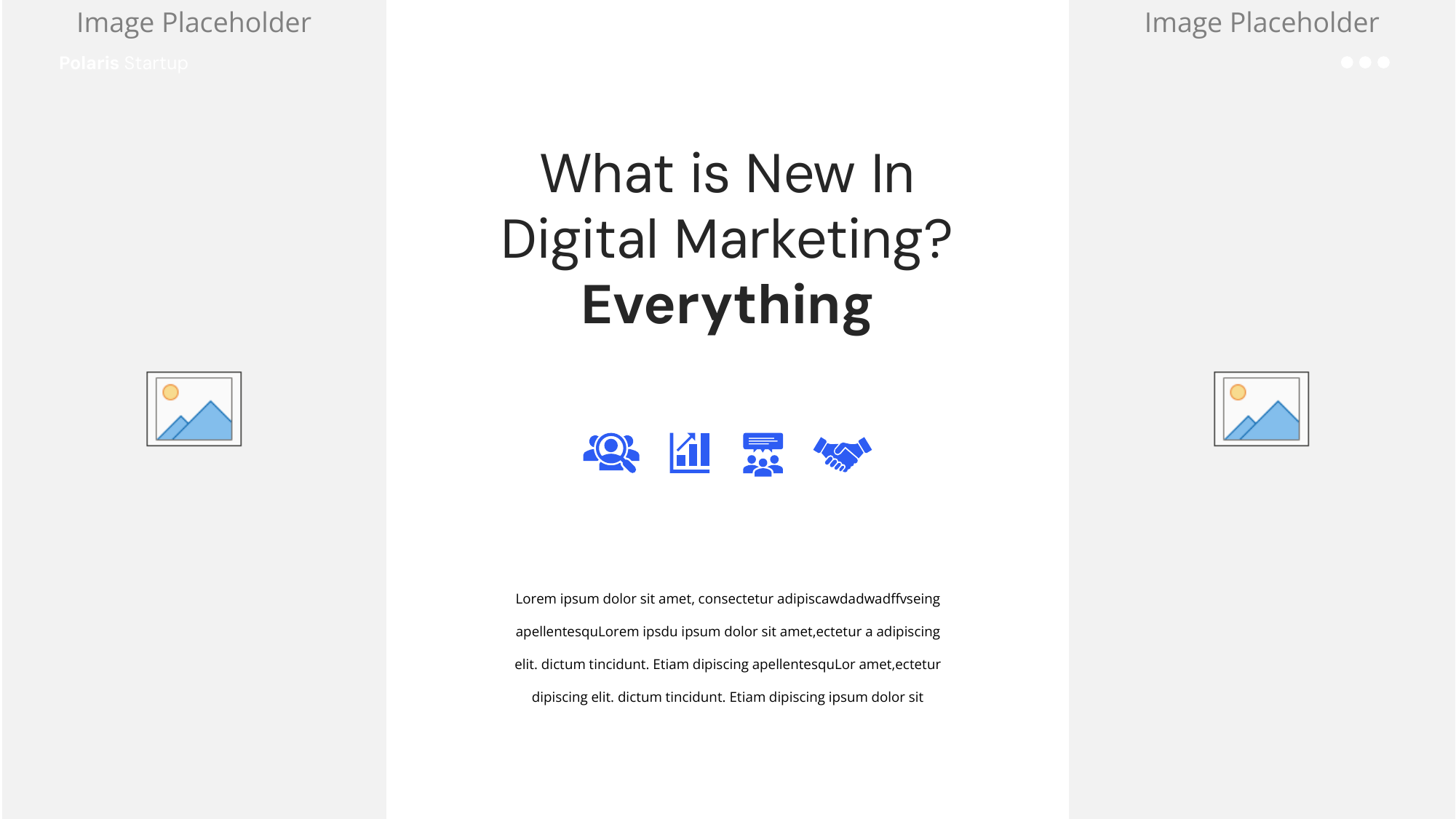

Polaris Startup

What is New In Digital Marketing? Everything

Lorem ipsum dolor sit amet, consectetur adipiscawdadwadffvseing apellentesquLorem ipsdu ipsum dolor sit amet,ectetur a adipiscing elit. dictum tincidunt. Etiam dipiscing apellentesquLor amet,ectetur dipiscing elit. dictum tincidunt. Etiam dipiscing ipsum dolor sit